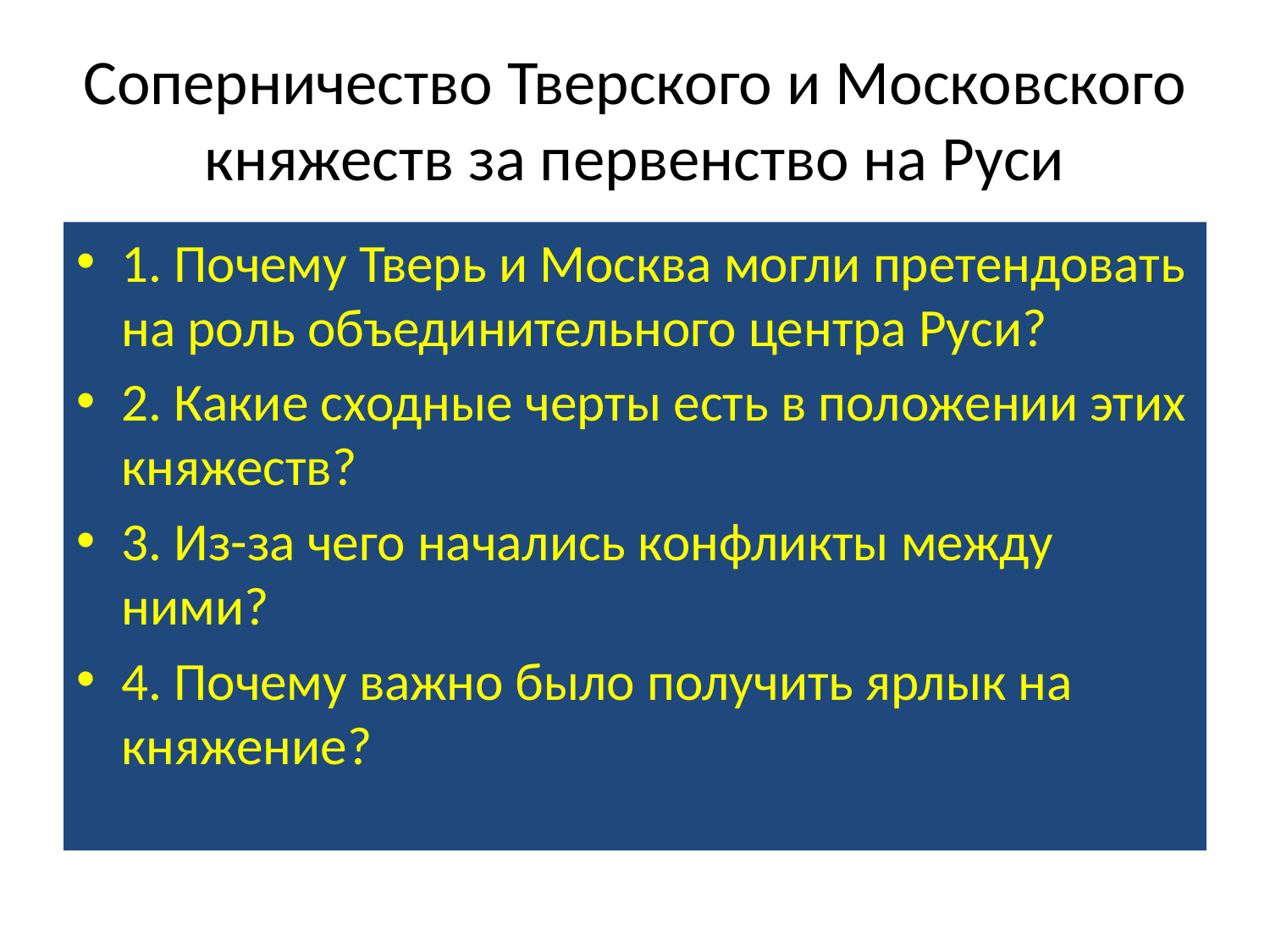

# Соперничество Тверского и Московского княжеств за первенство на Руси
1. Почему Тверь и Москва могли претендовать на роль объединительного центра Руси?
2. Какие сходные черты есть в положении этих княжеств?
3. Из-за чего начались конфликты между ними?
4. Почему важно было получить ярлык на княжение?